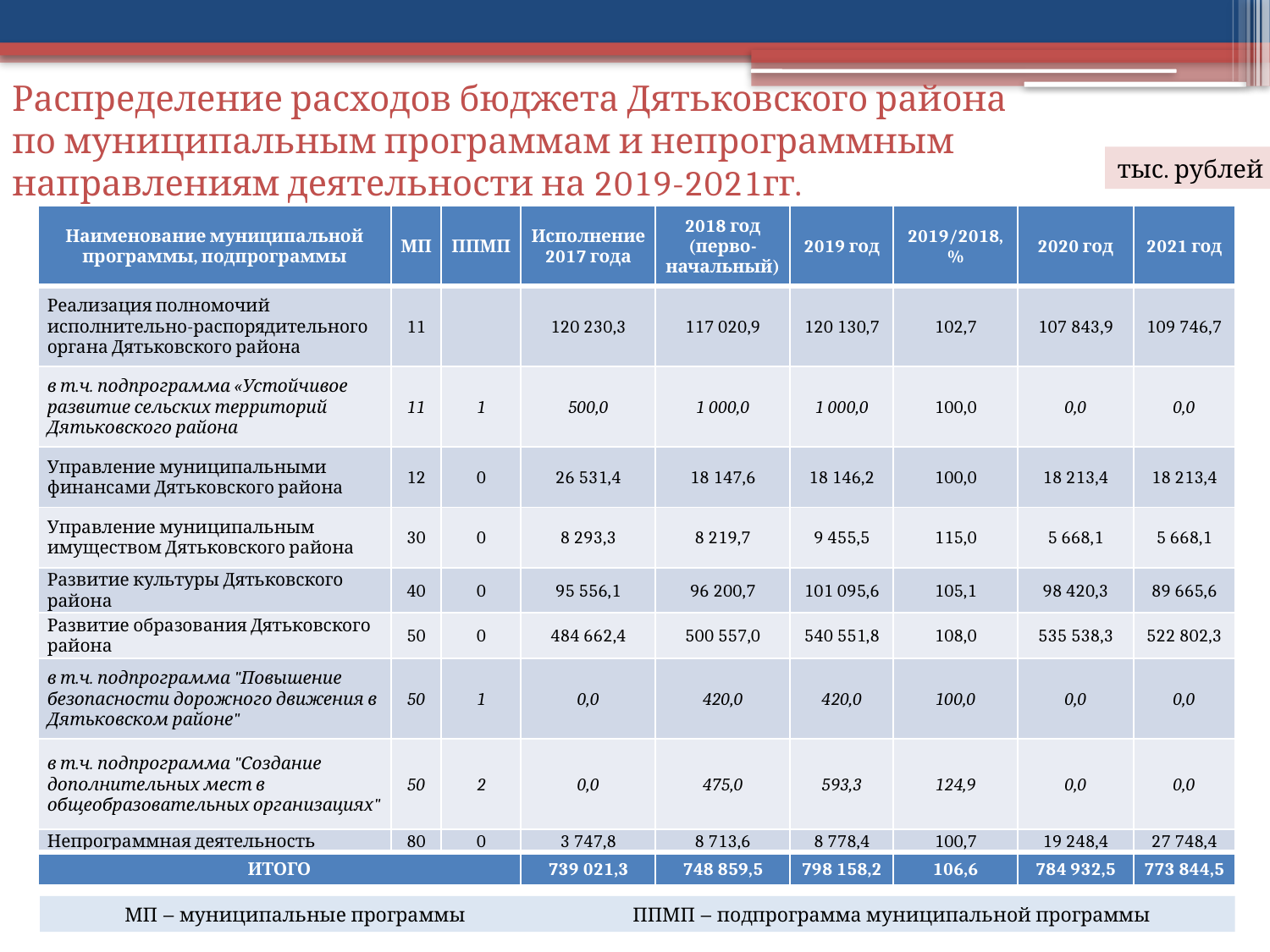

# Распределение расходов бюджета Дятьковского района по муниципальным программам и непрограммным направлениям деятельности на 2019-2021гг.
тыс. рублей
| Наименование муниципальной программы, подпрограммы | МП | ППМП | Исполнение 2017 года | 2018 год (перво-начальный) | 2019 год | 2019/2018,% | 2020 год | 2021 год |
| --- | --- | --- | --- | --- | --- | --- | --- | --- |
| Реализация полномочий исполнительно-распорядительного органа Дятьковского района | 11 |  | 120 230,3 | 117 020,9 | 120 130,7 | 102,7 | 107 843,9 | 109 746,7 |
| в т.ч. подпрограмма «Устойчивое развитие сельских территорий Дятьковского района | 11 | 1 | 500,0 | 1 000,0 | 1 000,0 | 100,0 | 0,0 | 0,0 |
| Управление муниципальными финансами Дятьковского района | 12 | 0 | 26 531,4 | 18 147,6 | 18 146,2 | 100,0 | 18 213,4 | 18 213,4 |
| Управление муниципальным имуществом Дятьковского района | 30 | 0 | 8 293,3 | 8 219,7 | 9 455,5 | 115,0 | 5 668,1 | 5 668,1 |
| Развитие культуры Дятьковского района | 40 | 0 | 95 556,1 | 96 200,7 | 101 095,6 | 105,1 | 98 420,3 | 89 665,6 |
| Развитие образования Дятьковского района | 50 | 0 | 484 662,4 | 500 557,0 | 540 551,8 | 108,0 | 535 538,3 | 522 802,3 |
| в т.ч. подпрограмма "Повышение безопасности дорожного движения в Дятьковском районе" | 50 | 1 | 0,0 | 420,0 | 420,0 | 100,0 | 0,0 | 0,0 |
| в т.ч. подпрограмма "Создание дополнительных мест в общеобразовательных организациях" | 50 | 2 | 0,0 | 475,0 | 593,3 | 124,9 | 0,0 | 0,0 |
| Непрограммная деятельность | 80 | 0 | 3 747,8 | 8 713,6 | 8 778,4 | 100,7 | 19 248,4 | 27 748,4 |
| ИТОГО |  |  | 739 021,3 | 748 859,5 | 798 158,2 | 106,6 | 784 932,5 | 773 844,5 |
МП – муниципальные программы		ППМП – подпрограмма муниципальной программы